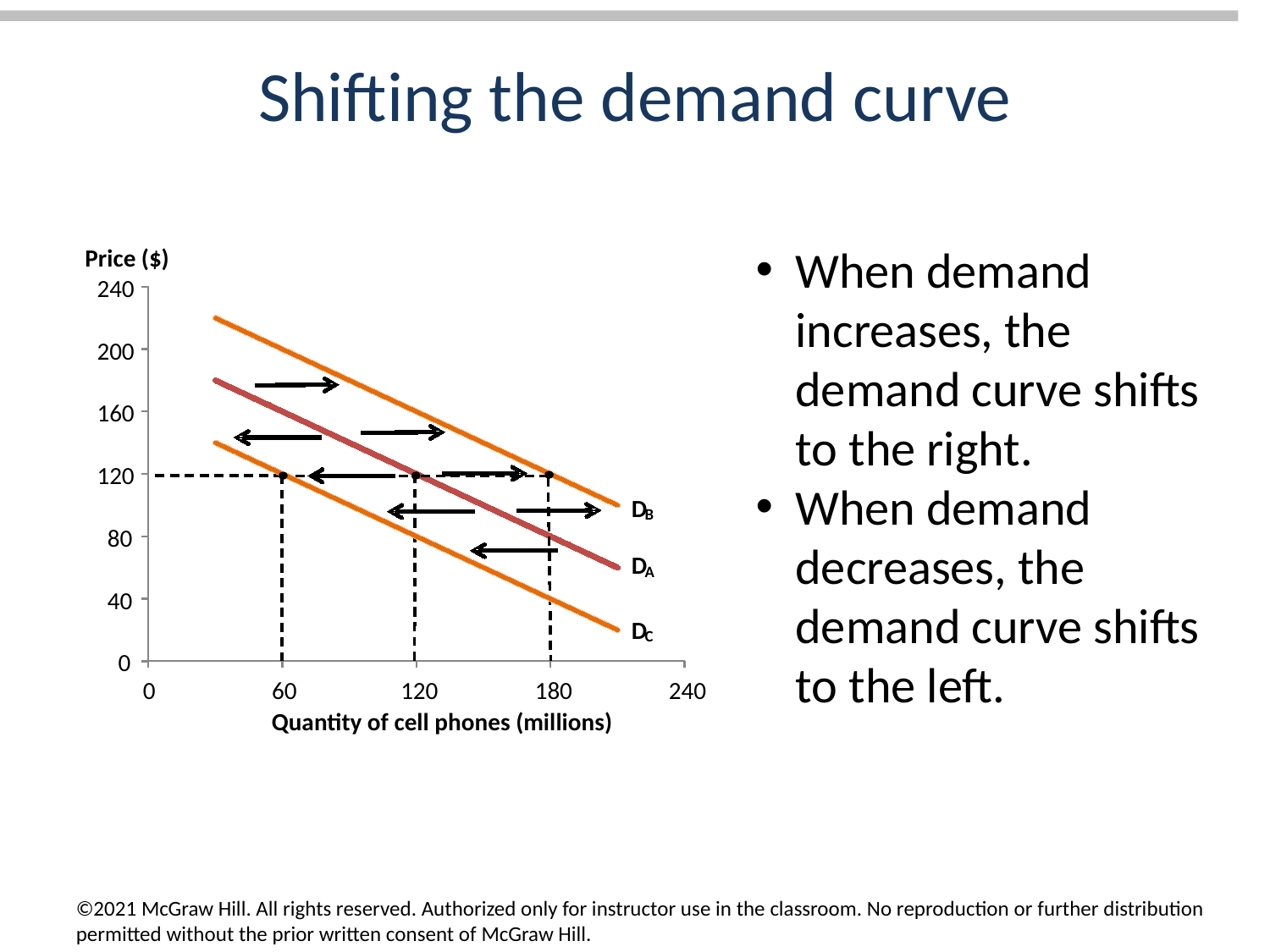

# Shifting the demand curve

Price ($)
240

200

160
120

80
D
A
40
0

0
60
120
180
240
Quantity of cell phones (millions)
When demand increases, the demand curve shifts to the right.
When demand decreases, the demand curve shifts to the left.

D
B

D
C